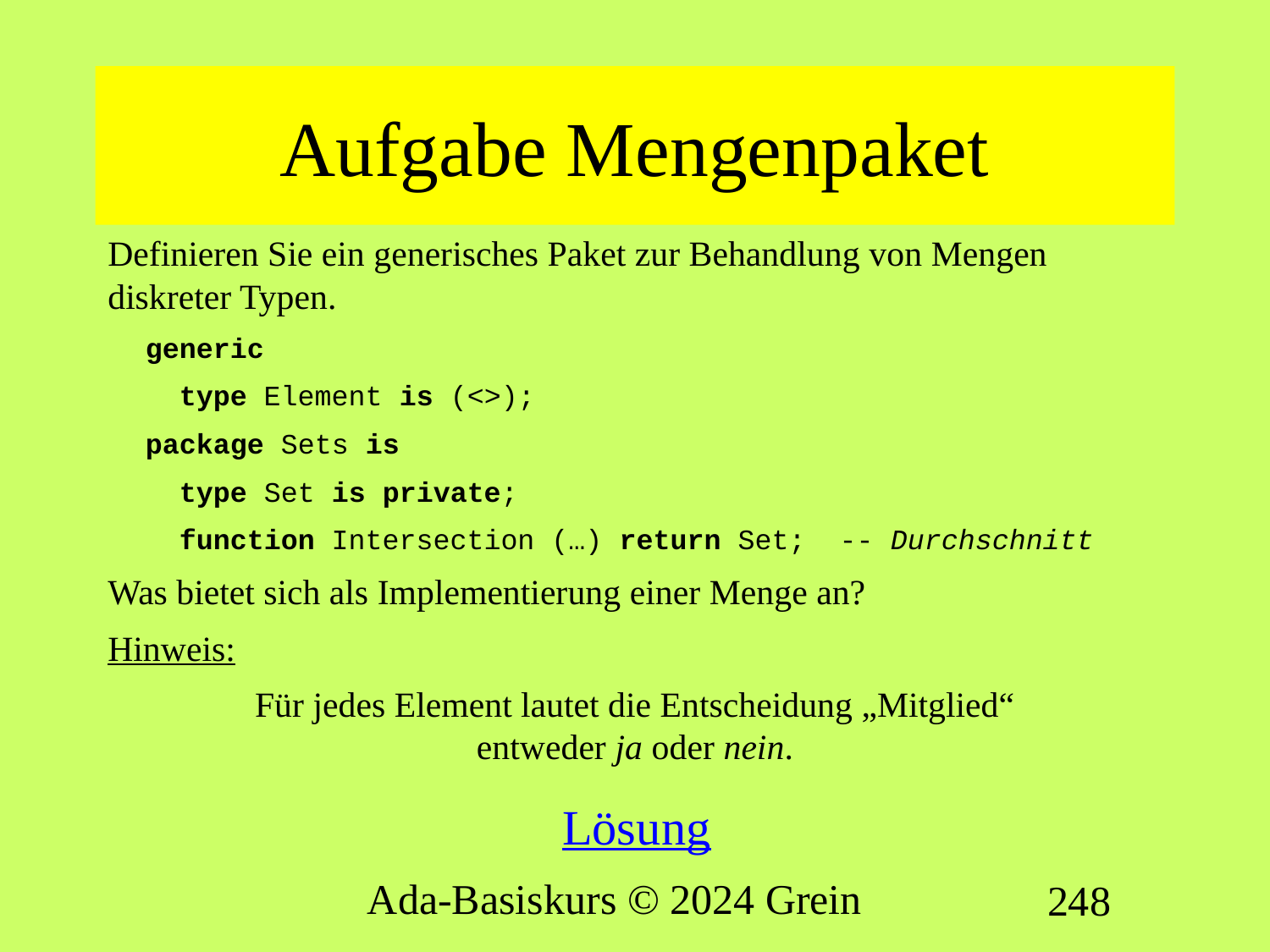

# Aufgabe Mengenpaket
Definieren Sie ein generisches Paket zur Behandlung von Mengen diskreter Typen.
generic
  type Element is (<>);
package Sets is
  type Set is private;
  function Intersection (…) return Set;  -- Durchschnitt
Was bietet sich als Implementierung einer Menge an?
Hinweis:
Für jedes Element lautet die Entscheidung „Mitglied“
entweder ja oder nein.
Lösung
Ada-Basiskurs © 2024 Grein
248